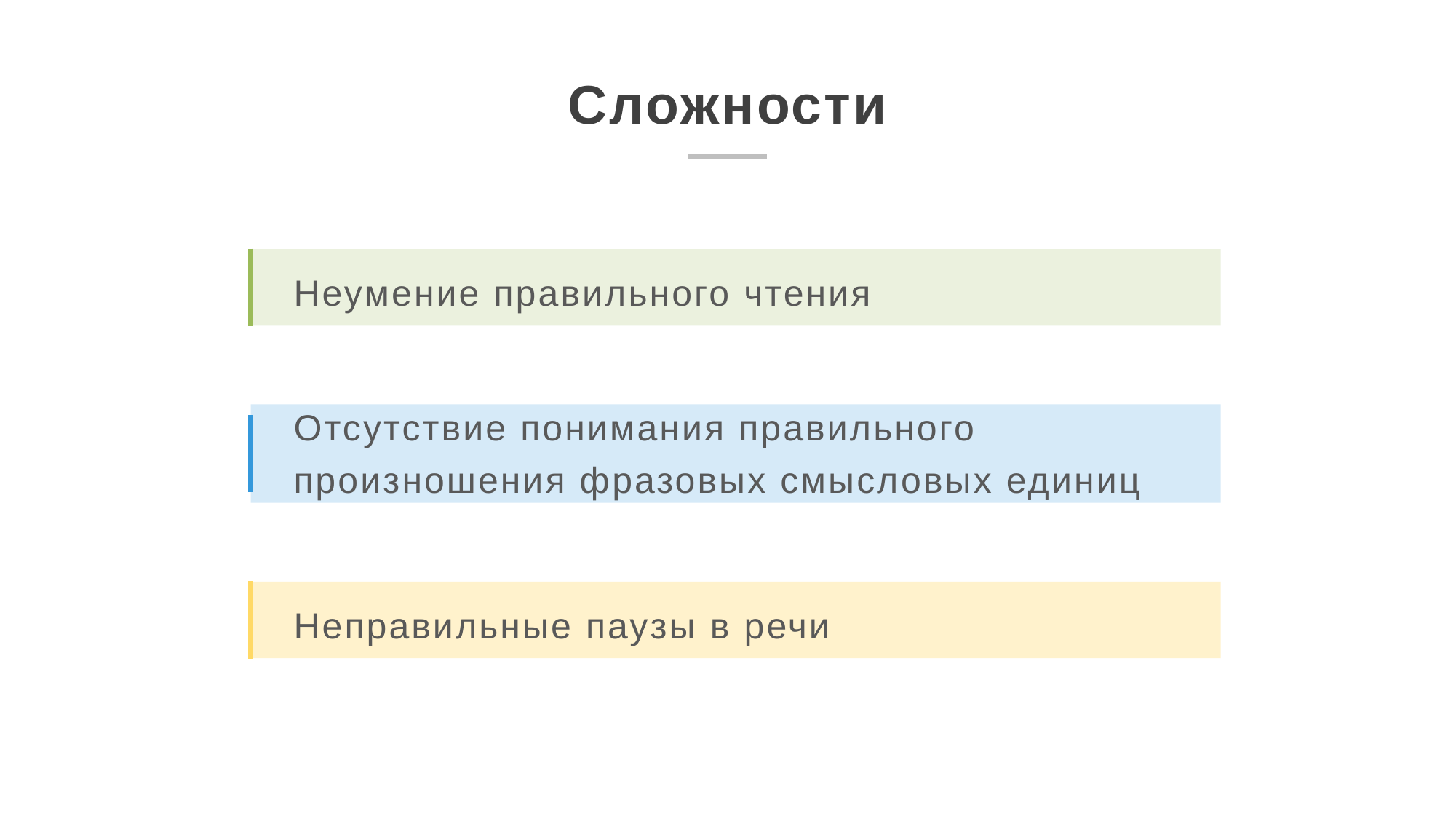

Сложности
Неумение правильного чтения

Отсутствие понимания правильного произношения фразовых смысловых единиц

Неправильные паузы в речи